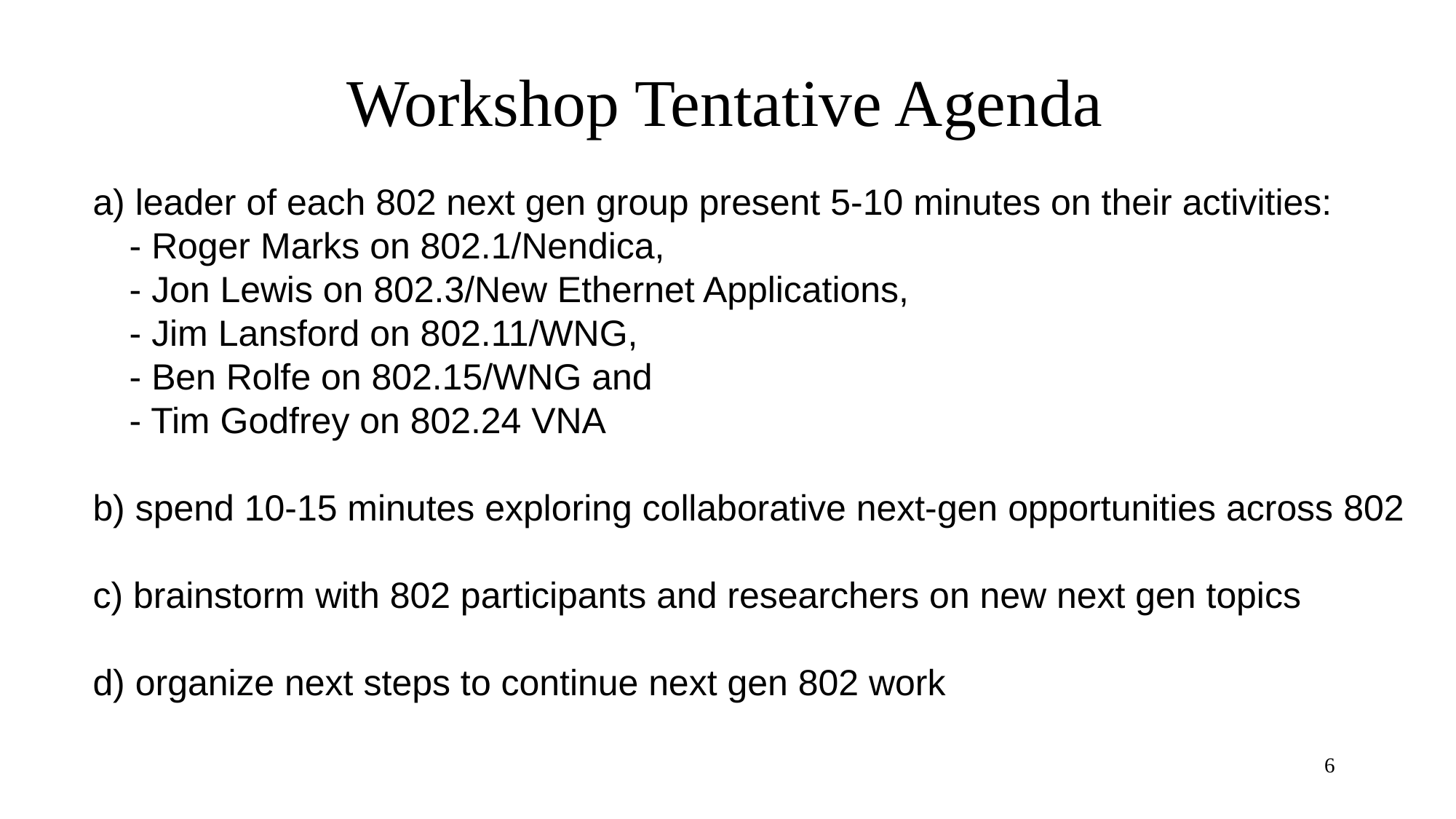

# Workshop Tentative Agenda
a) leader of each 802 next gen group present 5-10 minutes on their activities:
    - Roger Marks on 802.1/Nendica, 
    - Jon Lewis on 802.3/New Ethernet Applications, 
    - Jim Lansford on 802.11/WNG, 
    - Ben Rolfe on 802.15/WNG and 
    - Tim Godfrey on 802.24 VNA
b) spend 10-15 minutes exploring collaborative next-gen opportunities across 802
c) brainstorm with 802 participants and researchers on new next gen topics
d) organize next steps to continue next gen 802 work
6